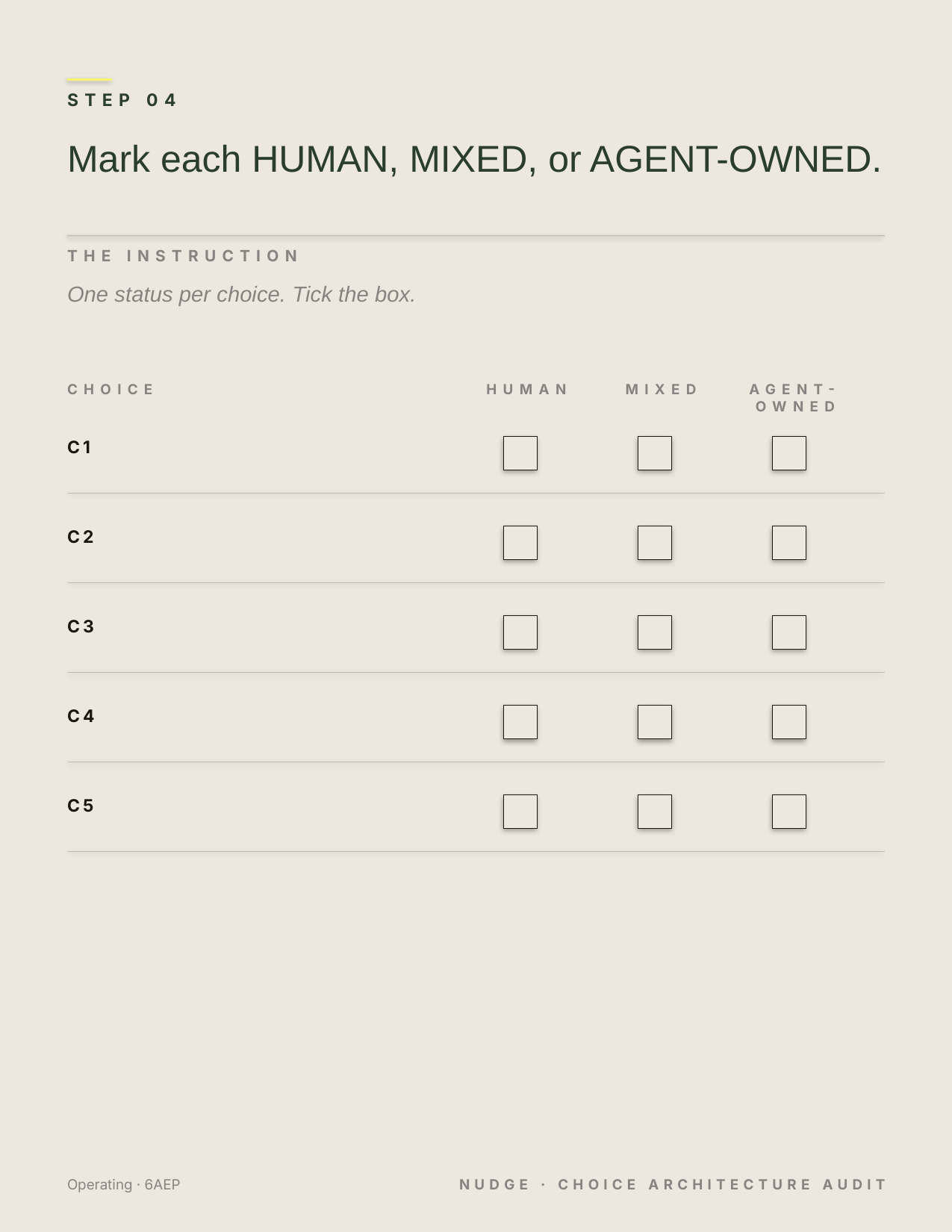

STEP 04
Mark each HUMAN, MIXED, or AGENT-OWNED.

THE INSTRUCTION
One status per choice. Tick the box.
CHOICE
HUMAN
MIXED
AGENT-OWNED
C1

C2

C3

C4

C5

Operating · 6AEP
NUDGE · CHOICE ARCHITECTURE AUDIT